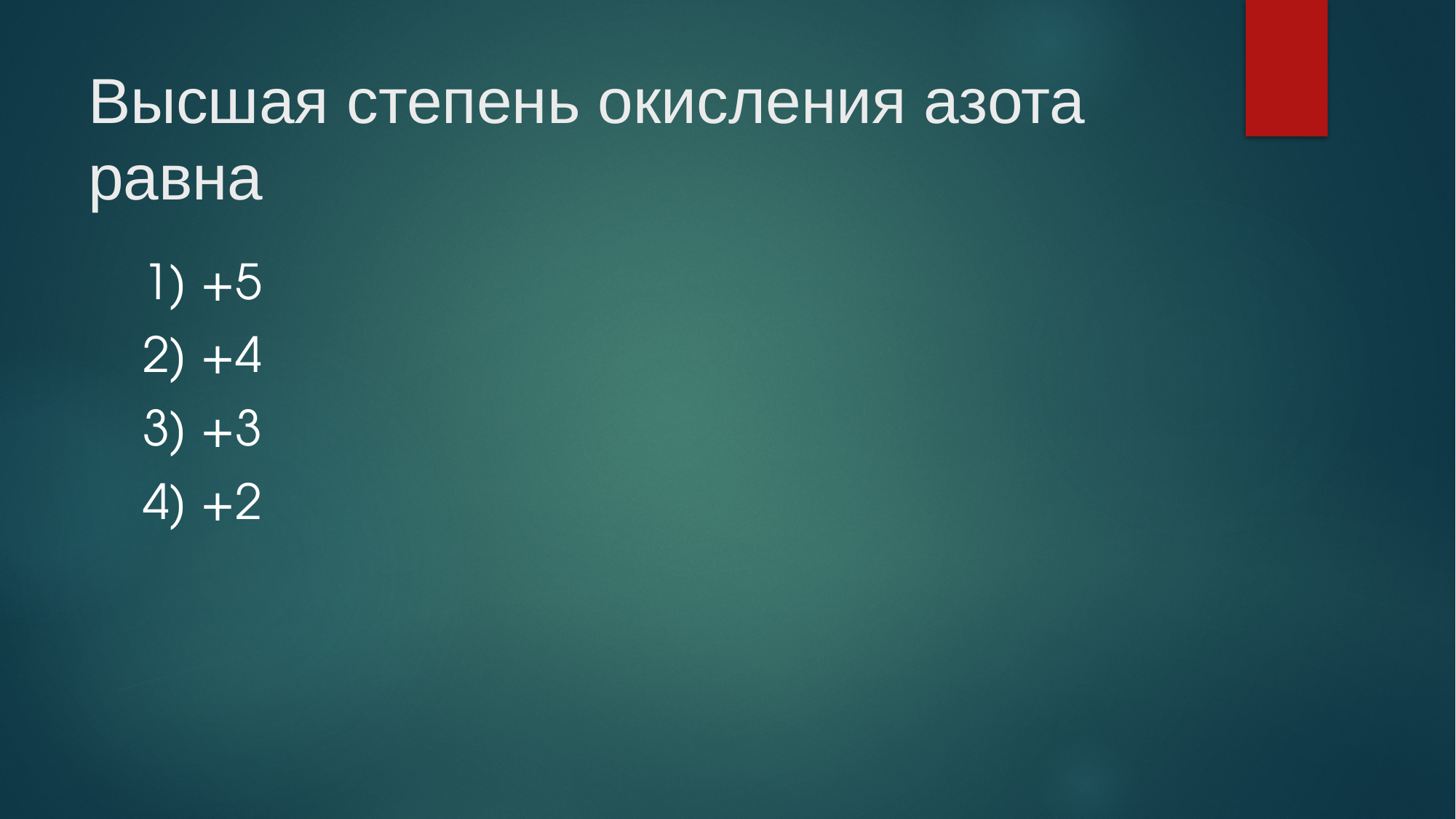

# Высшая степень окисления азота равна
1) +5
2) +4
3) +3
4) +2